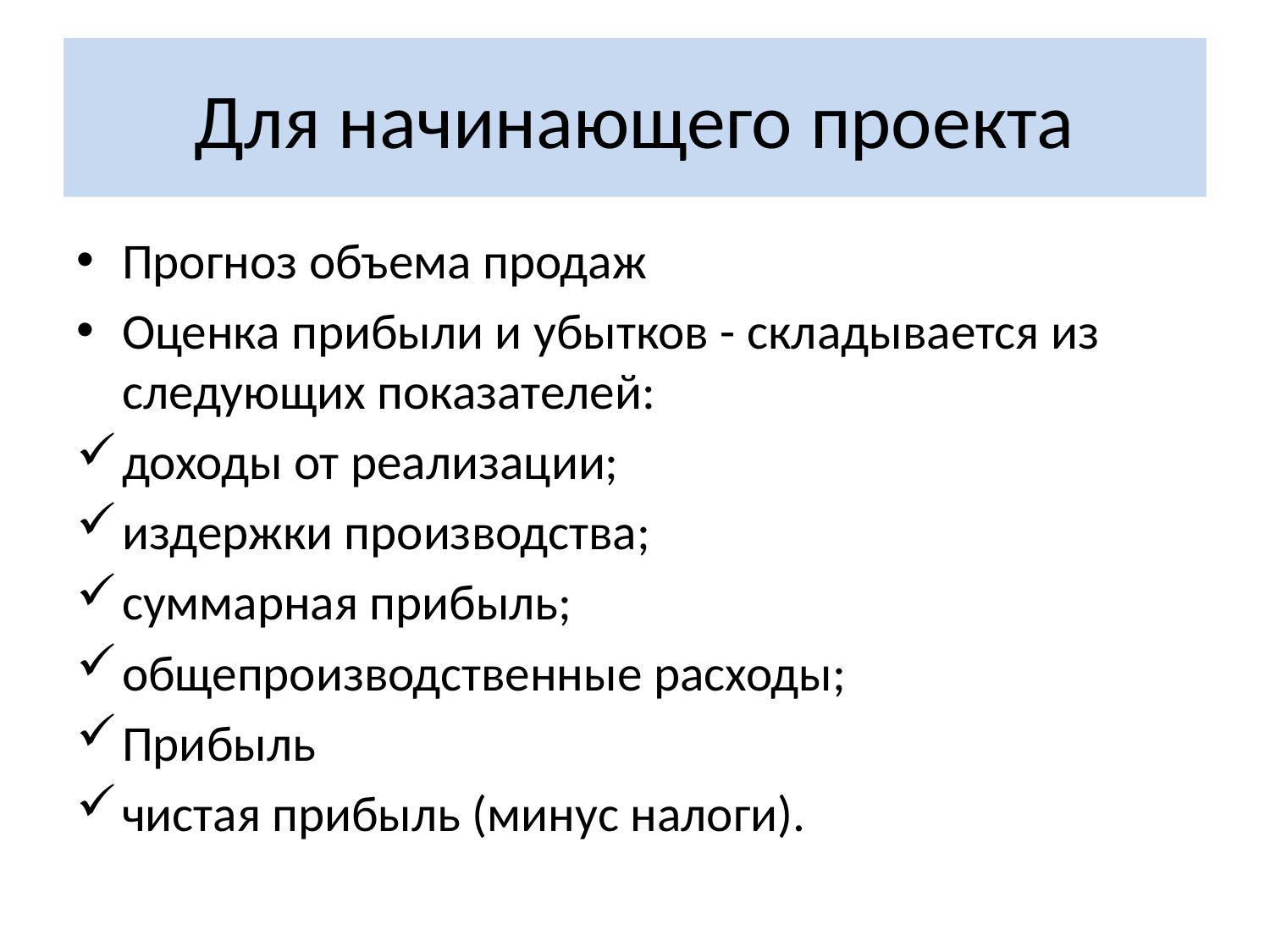

# Для начинающего проекта
Прогноз объема продаж
Оценка прибыли и убытков - складывается из следующих показателей:
доходы от реализации;
издержки производства;
суммарная прибыль;
общепроизводственные расходы;
Прибыль
чистая прибыль (минус налоги).